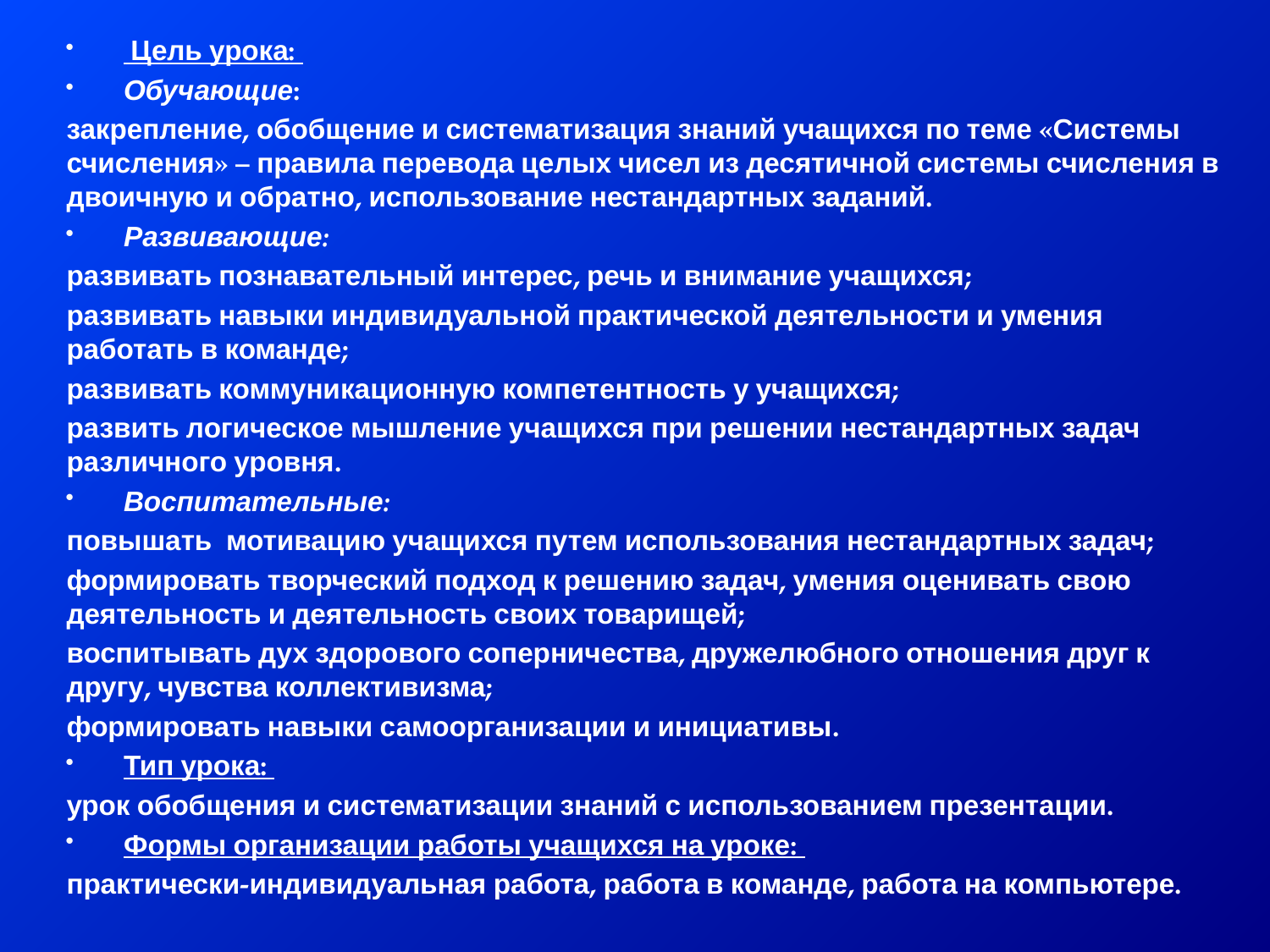

Цель урока:
Обучающие:
закрепление, обобщение и систематизация знаний учащихся по теме «Системы счисления» – правила перевода целых чисел из десятичной системы счисления в двоичную и обратно, использование нестандартных заданий.
Развивающие:
развивать познавательный интерес, речь и внимание учащихся;
развивать навыки индивидуальной практической деятельности и умения работать в команде;
развивать коммуникационную компетентность у учащихся;
развить логическое мышление учащихся при решении нестандартных задач различного уровня.
Воспитательные:
повышать  мотивацию учащихся путем использования нестандартных задач;
формировать творческий подход к решению задач, умения оценивать свою деятельность и деятельность своих товарищей;
воспитывать дух здорового соперничества, дружелюбного отношения друг к другу, чувства коллективизма;
формировать навыки самоорганизации и инициативы.
Тип урока:
урок обобщения и систематизации знаний с использованием презентации.
Формы организации работы учащихся на уроке:
практически-индивидуальная работа, работа в команде, работа на компьютере.